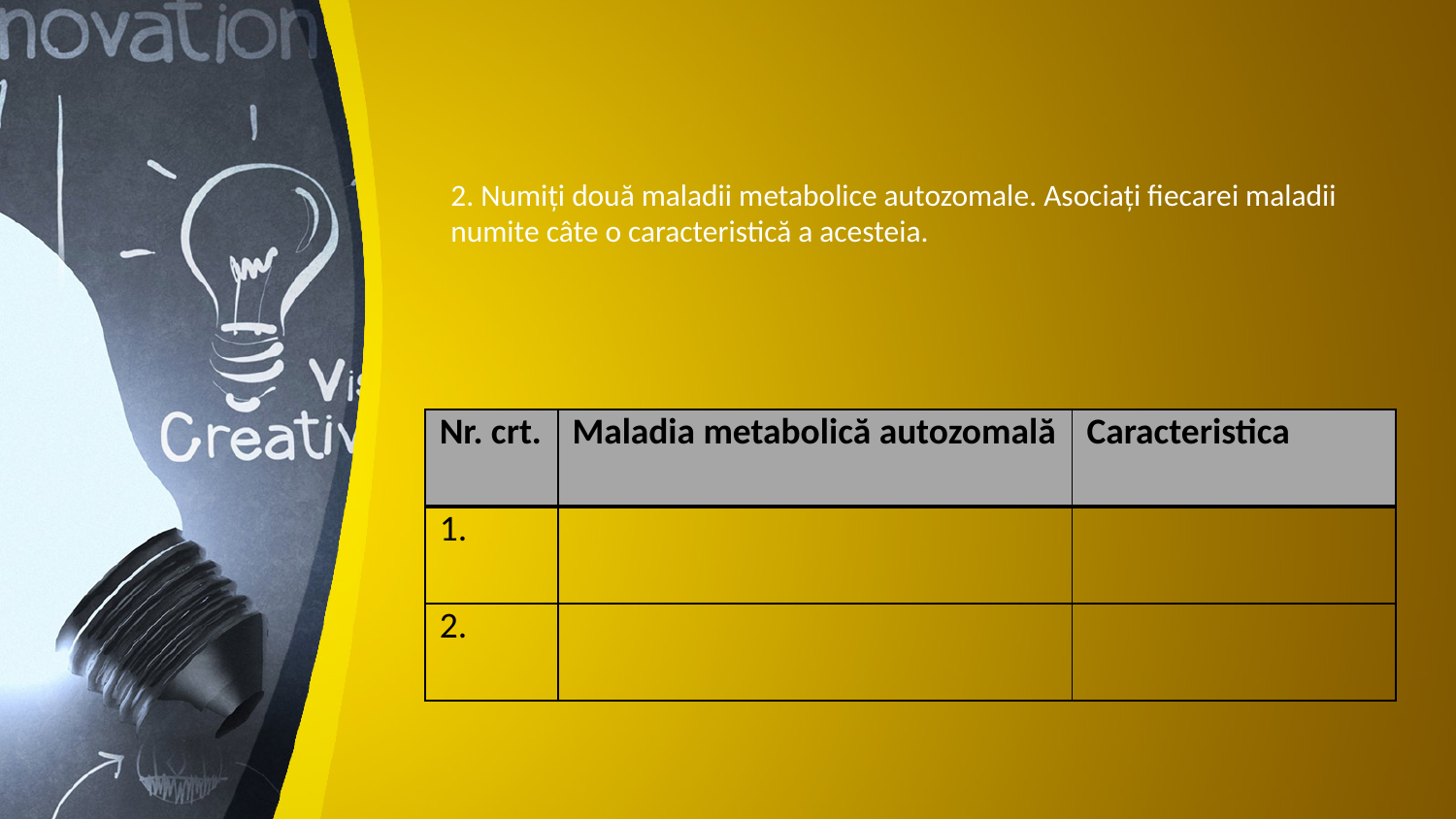

# 2. Numiți două maladii metabolice autozomale. Asociați fiecarei maladii numite câte o caracteristică a acesteia.
| Nr. crt. | Maladia metabolică autozomală | Caracteristica |
| --- | --- | --- |
| 1. |  |  |
| 2. |  |  |